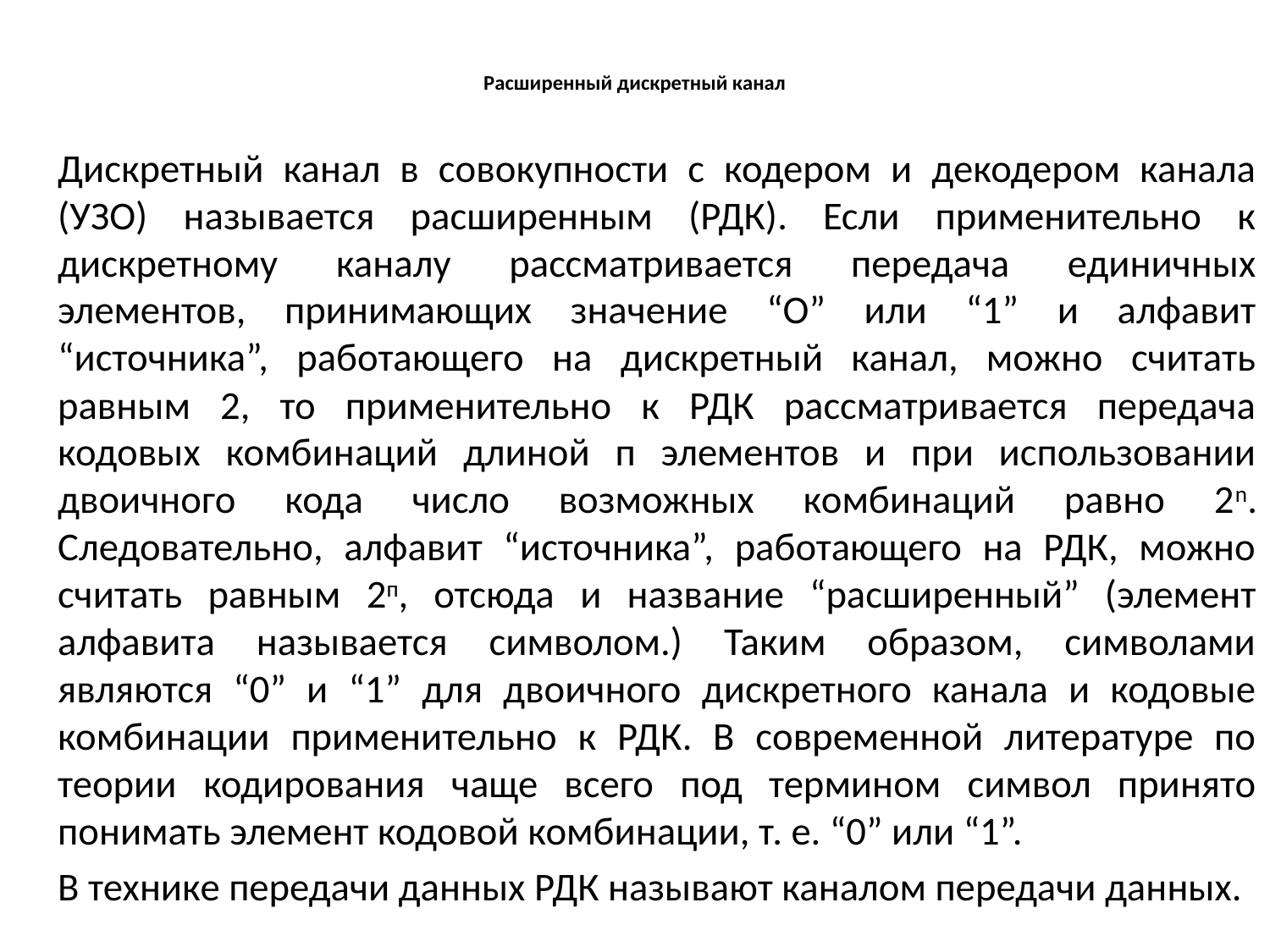

# Расширенный дискретный канал
	Дискретный канал в совокупности с кодером и декодером канала (УЗО) называется расширенным (РДК). Если применительно к дискретному каналу рассматривается передача единичных элементов, принимающих значение “О” или “1” и алфавит “источника”, работающего на дискретный канал, можно считать равным 2, то применительно к РДК рассматривается передача кодовых комбинаций длиной п элементов и при использовании двоичного кода число возможных комбинаций равно 2n. Следовательно, алфавит “источника”, работающего на РДК, можно считать равным 2п, отсюда и название “расширенный” (элемент алфавита называется символом.) Таким образом, символами являются “0” и “1” для двоичного дискретного канала и кодовые комбинации применительно к РДК. В современной литературе по теории кодирования чаще всего под термином символ принято понимать элемент кодовой комбинации, т. е. “0” или “1”.
	В технике передачи данных РДК называют каналом передачи данных.